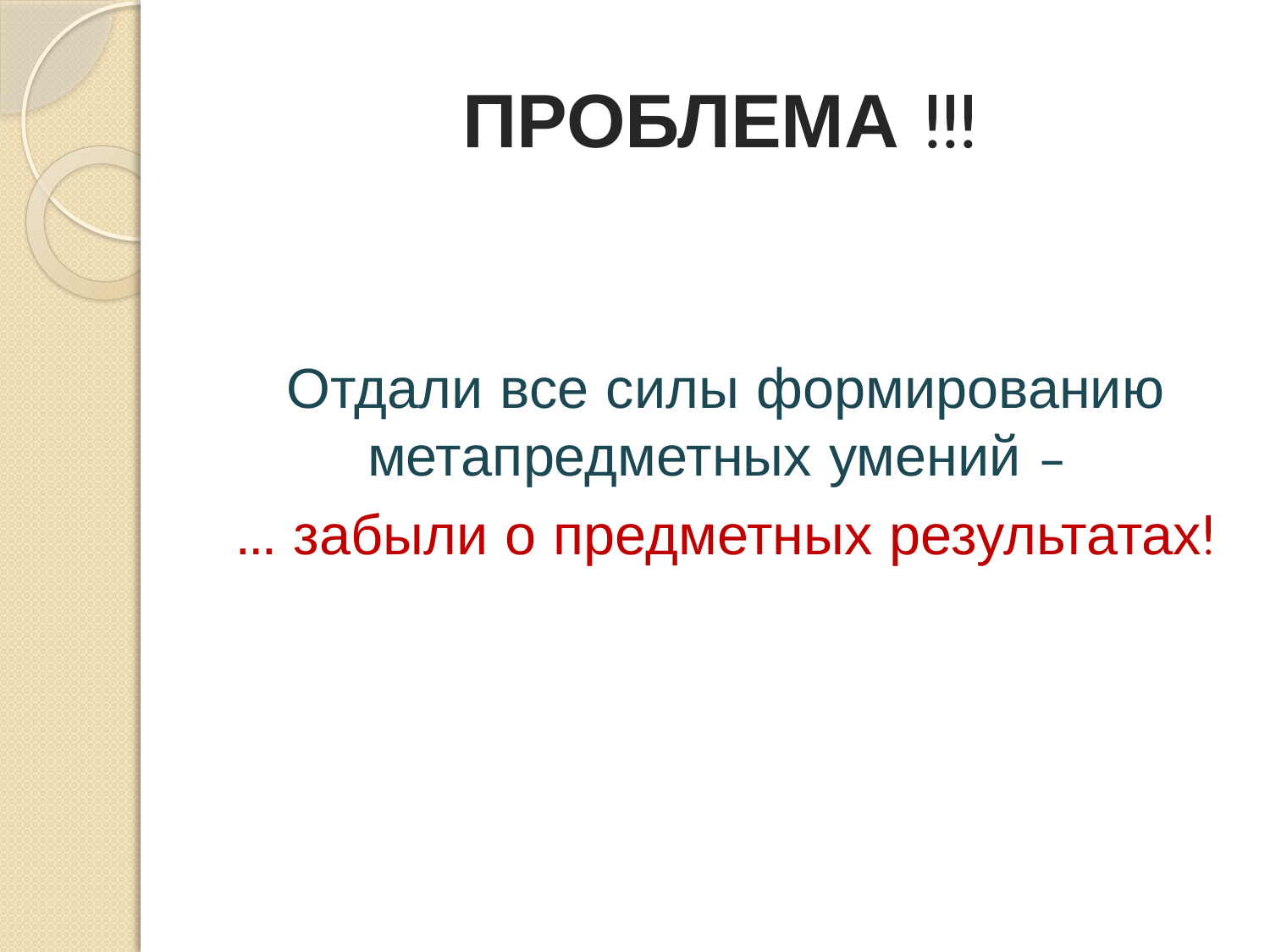

# ПРОБЛЕМА !!!
Отдали все силы формированию метапредметных умений –
… забыли о предметных результатах!